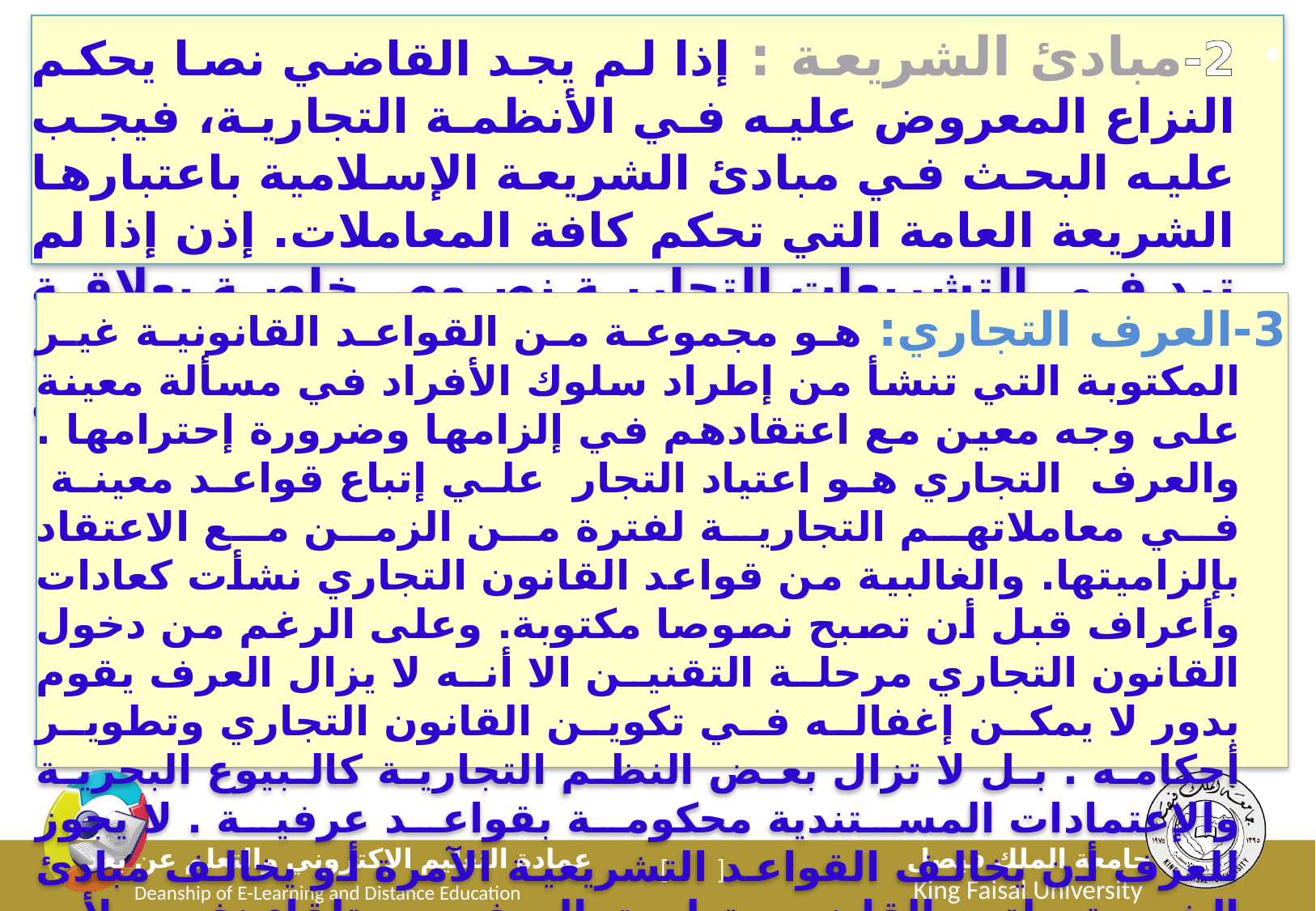

2-مبادئ الشريعة : إذا لم يجد القاضي نصا يحكم النزاع المعروض عليه في الأنظمة التجارية، فيجب عليه البحث في مبادئ الشريعة الإسلامية باعتبارها الشريعة العامة التي تحكم كافة المعاملات. إذن إذا لم ترد في التشريعات التجارية نصوص خاصة بعلاقة قانونية معينة فإنه يتعين الرجوع  إلى أحكام الشريعة الإسلامية قبل اللجوء إلى مصادر القانون التجاري الأخرى.
3-العرف التجاري: هو مجموعة من القواعد القانونية غير المكتوبة التي تنشأ من إطراد سلوك الأفراد في مسألة معينة على وجه معين مع اعتقادهم في إلزامها وضرورة إحترامها . والعرف  التجاري هو اعتياد التجار  علي إتباع قواعد معينة  في معاملاتهم التجارية لفترة من الزمن مع الاعتقاد بإلزاميتها. والغالبية من قواعد القانون التجاري نشأت كعادات وأعراف قبل أن تصبح نصوصا مكتوبة. وعلى الرغم من دخول القانون التجاري مرحلة التقنين الا أنه لا يزال العرف يقوم بدور لا يمكن إغفاله في تكوين القانون التجاري وتطوير أحكامه . بل لا تزال بعض النظم التجارية كالبيوع البحرية والإعتمادات المستندية محكومة بقواعد عرفية . لا يجوز للعرف أن يخالف القواعد التشريعية الآمرة أو يخالف مبادئ الشريعة. يلتزم القاضي بتطبيق العرف من تلقاء نفسه لأن القاعدة العرفية ملزمة كالتشريع